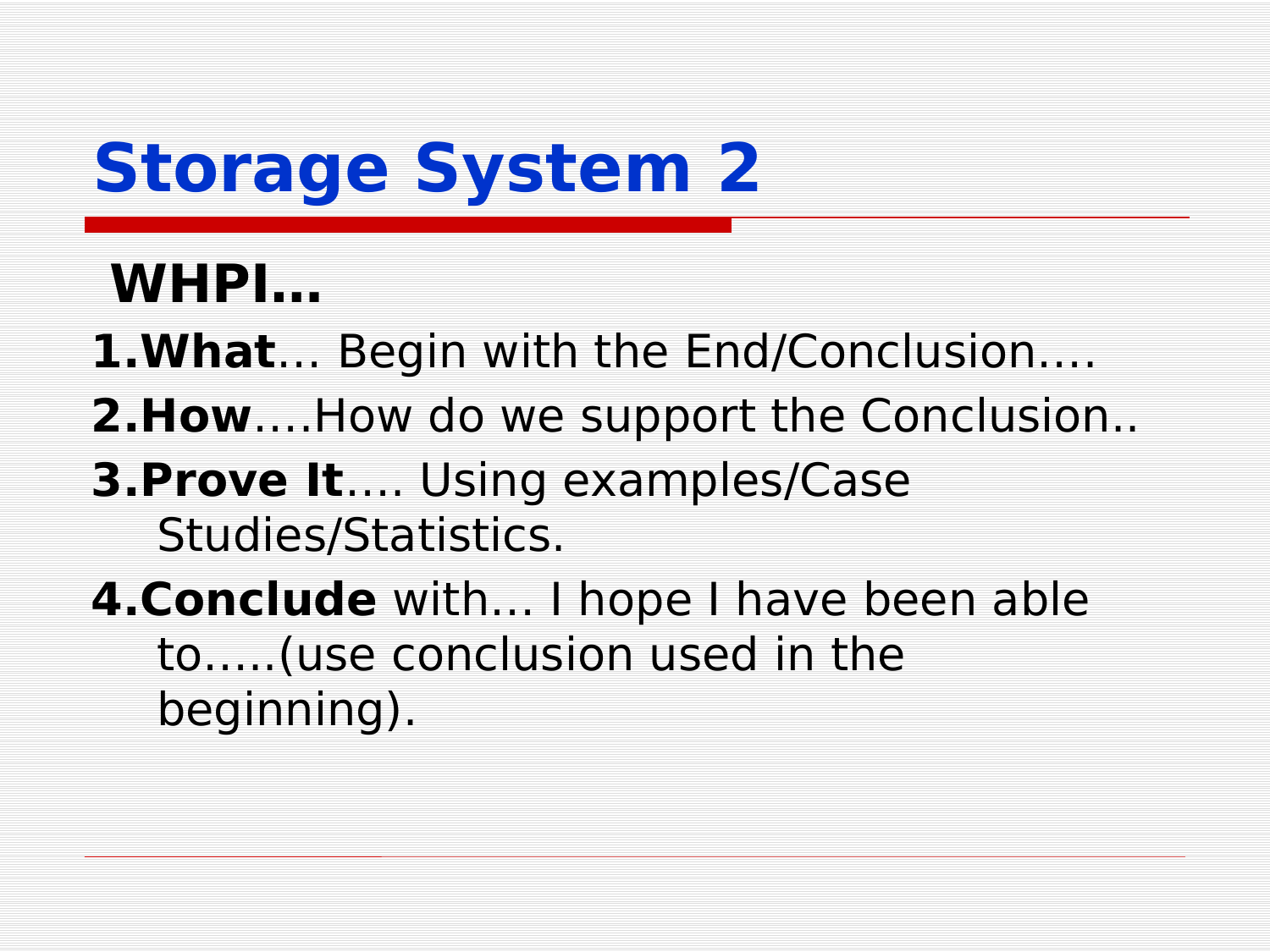

# Storage System 2
 WHPI…
1.What… Begin with the End/Conclusion….
2.How….How do we support the Conclusion..
3.Prove It…. Using examples/Case Studies/Statistics.
4.Conclude with… I hope I have been able to…..(use conclusion used in the beginning).